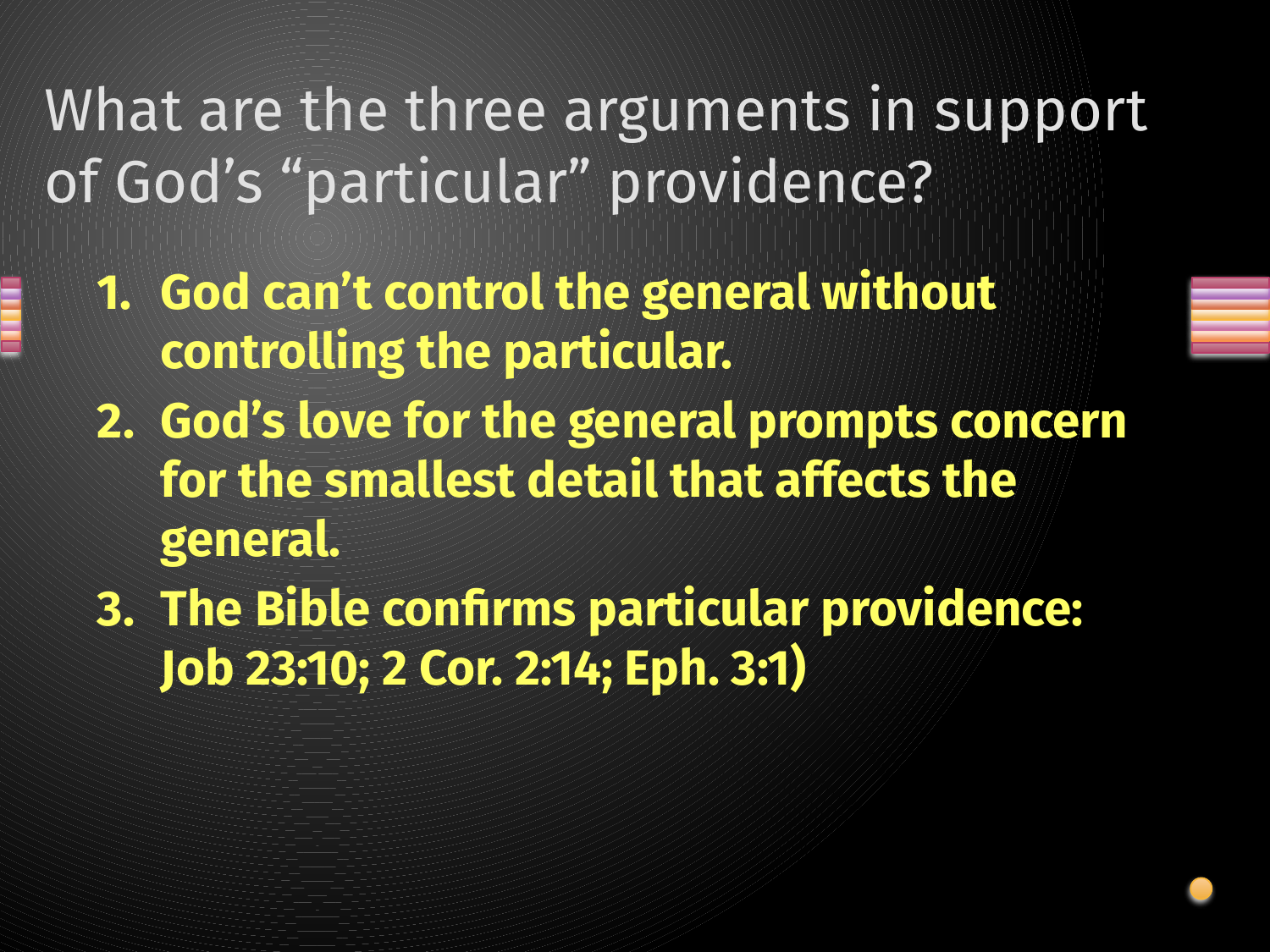

# What are the three arguments in support of God’s “particular” providence?
God can’t control the general without controlling the particular.
God’s love for the general prompts concern for the smallest detail that affects the general.
The Bible confirms particular providence: Job 23:10; 2 Cor. 2:14; Eph. 3:1)